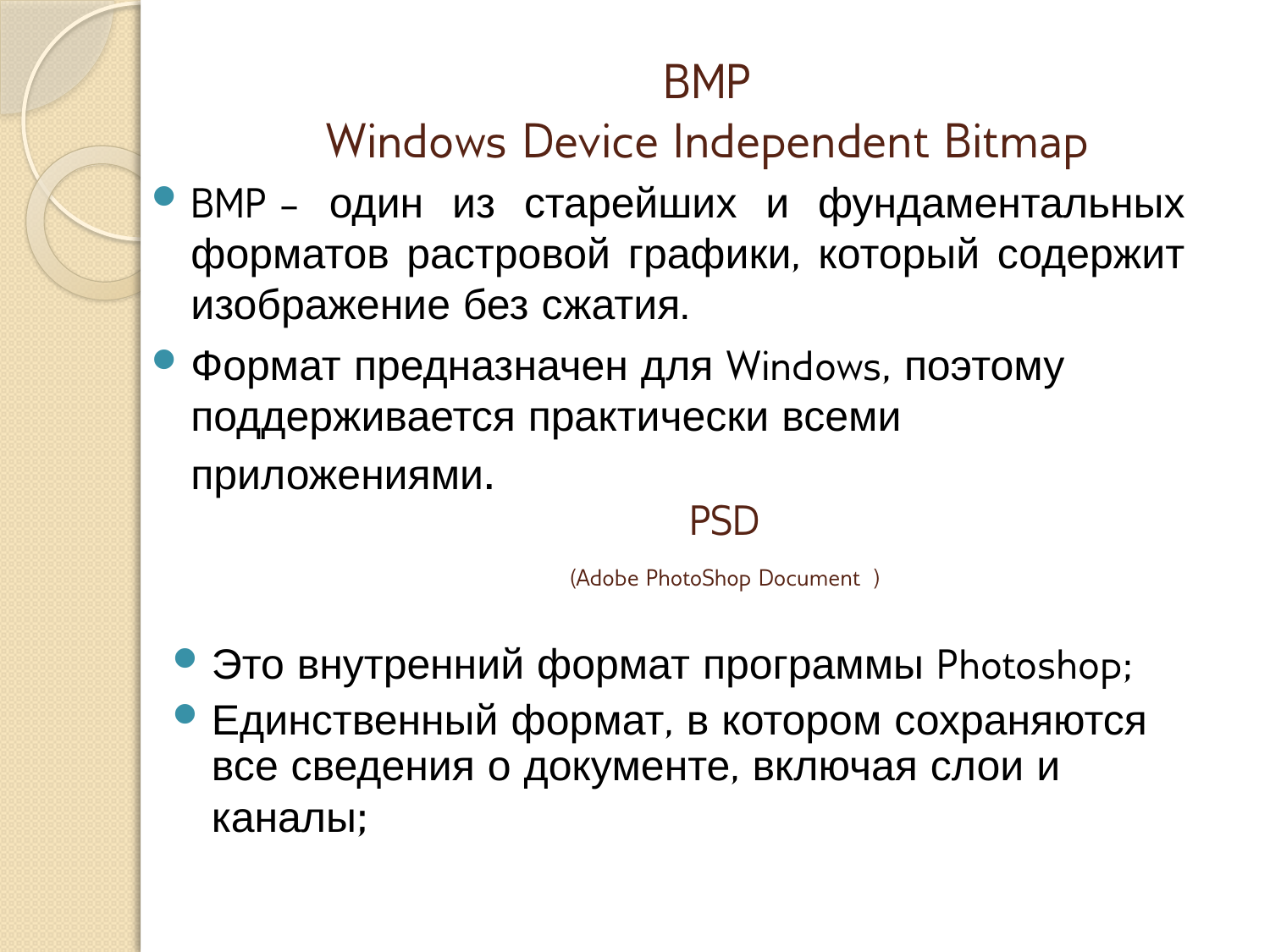

# BMP Windows Device Independent Bitmap
BMP – один из старейших и фундаментальных форматов растровой графики, который содержит изображение без сжатия.
Формат предназначен для Windows, поэтому поддерживается практически всеми приложениями.

PSD
(Adobe PhotoShop Document )
Это внутренний формат программы Photoshop;
Единственный формат, в котором сохраняются все сведения о документе, включая слои и каналы;